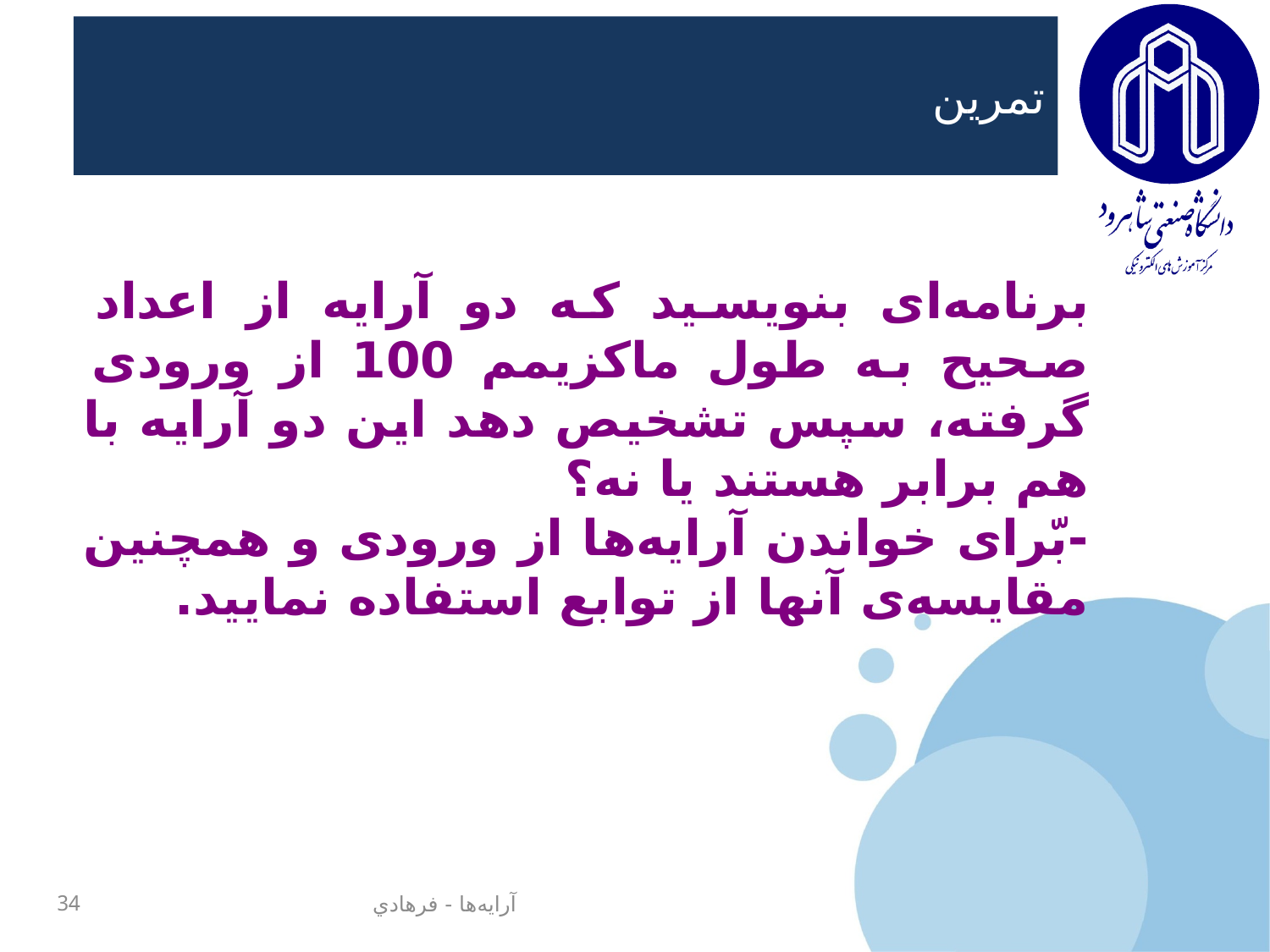

# تمرین
برنامه‌ای بنویسید که دو آرایه از اعداد صحیح به طول ماکزیمم 100 از ورودی گرفته، سپس تشخیص دهد این دو آرایه با هم برابر هستند یا نه؟
-بّرای خواندن آرایه‌ها از ورودی و همچنین مقایسه‌ی آنها از توابع استفاده نمایید.
34
آرايه‌ها - فرهادي